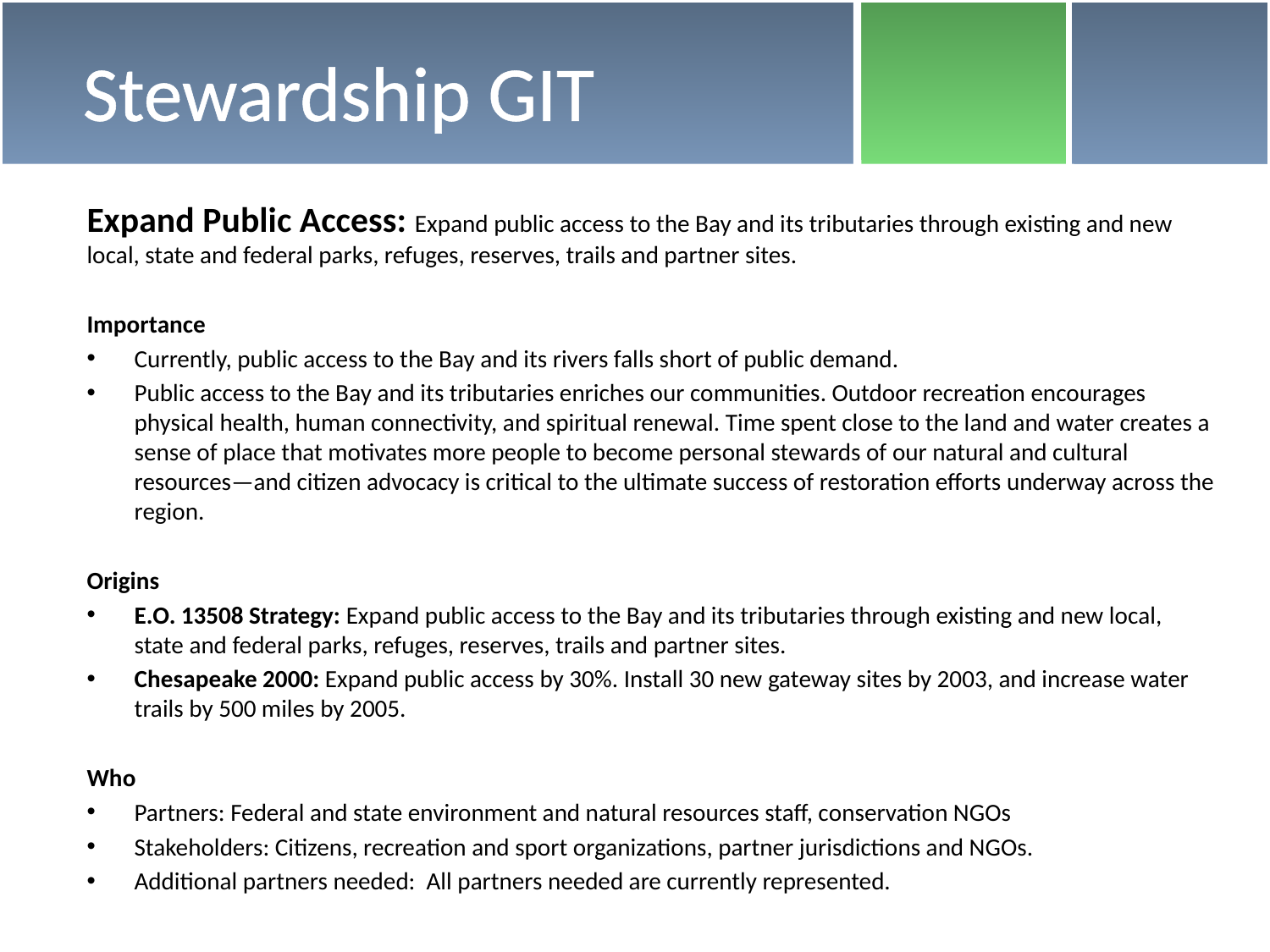

# Stewardship GIT
Expand Public Access: Expand public access to the Bay and its tributaries through existing and new local, state and federal parks, refuges, reserves, trails and partner sites.

Importance
Currently, public access to the Bay and its rivers falls short of public demand.
Public access to the Bay and its tributaries enriches our communities. Outdoor recreation encourages physical health, human connectivity, and spiritual renewal. Time spent close to the land and water creates a sense of place that motivates more people to become personal stewards of our natural and cultural resources—and citizen advocacy is critical to the ultimate success of restoration efforts underway across the region.

Origins
E.O. 13508 Strategy: Expand public access to the Bay and its tributaries through existing and new local, state and federal parks, refuges, reserves, trails and partner sites.
Chesapeake 2000: Expand public access by 30%. Install 30 new gateway sites by 2003, and increase water trails by 500 miles by 2005.

Who
Partners: Federal and state environment and natural resources staff, conservation NGOs
Stakeholders: Citizens, recreation and sport organizations, partner jurisdictions and NGOs.
Additional partners needed:  All partners needed are currently represented.